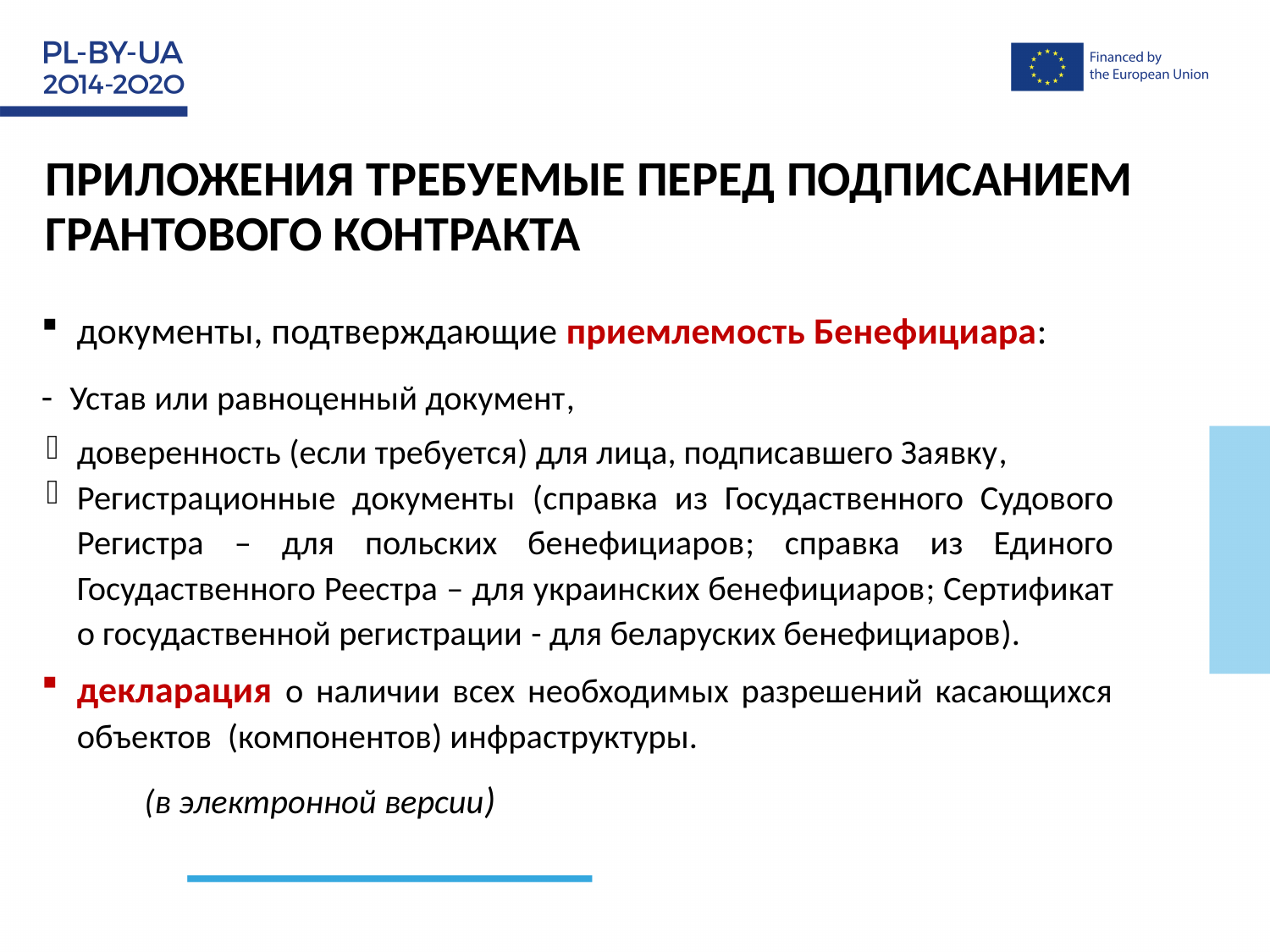

ПРИЛОЖЕНИЯ ТРЕБУЕМЫЕ ПЕРЕД ПОДПИСАНИЕМ ГРАНТОВОГО КОНТРАКТА

документы, подтверждающие приемлемость Бенефициара:
-  Устав или равноценный документ,
доверенность (если требуется) для лица, подписавшего Заявку,
Регистрационные документы (справка из Госудаственного Судового Регистра – для польских бенефициаров; справка из Единого Госудаственного Реестра – для украинских бенефициаров; Сертификат о госудаственной регистрации - для беларуских бенефициаров).
декларация о наличии всех необходимых разрешений касающихся объектов  (компонентов) инфраструктуры.
	(в электронной версии)